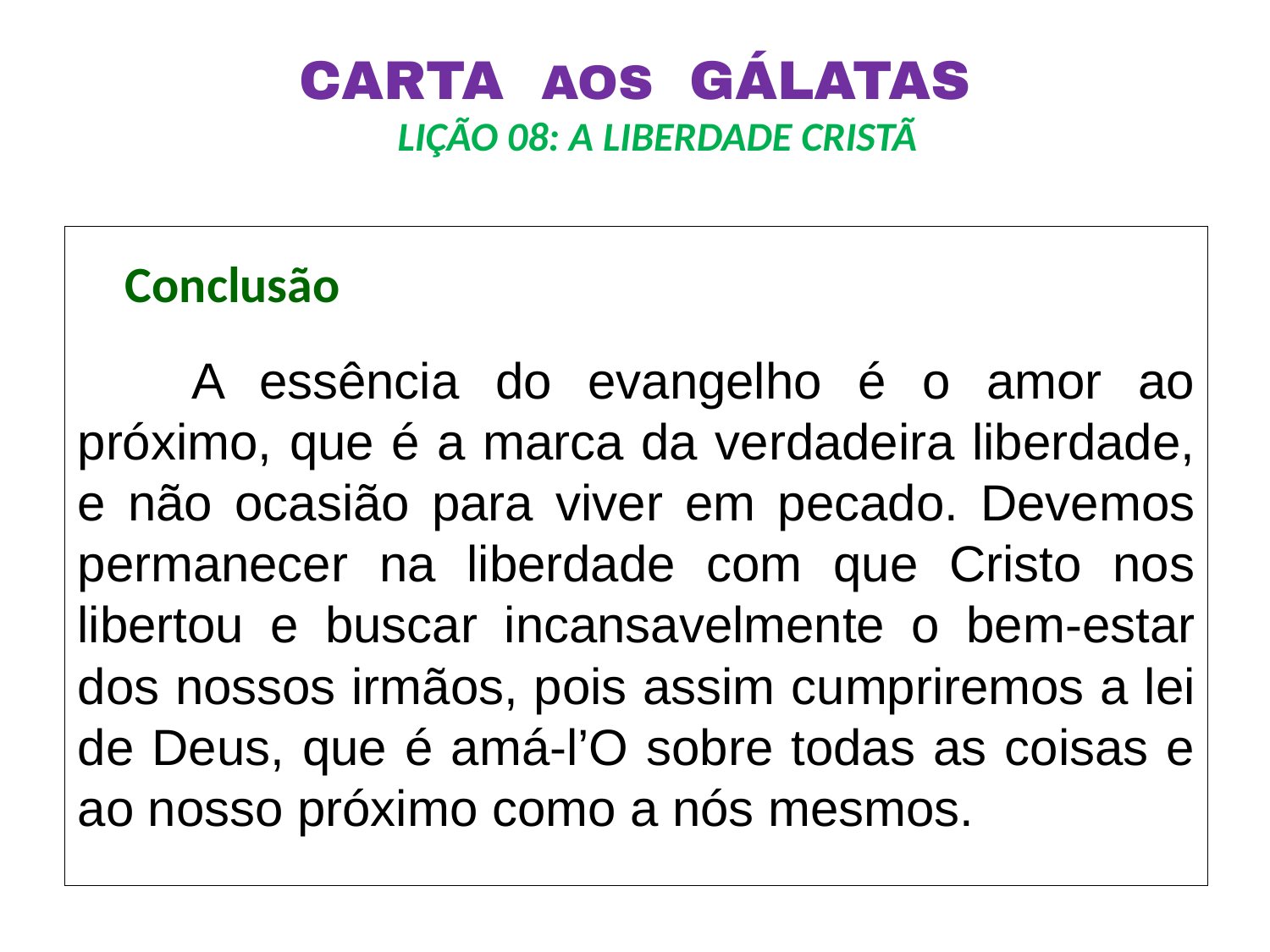

# CARTA  AOS  GÁLATAS LIÇÃO 08: A LIBERDADE CRISTÃ
   Conclusão

	A essência do evangelho é o amor ao próximo, que é a marca da verdadeira liberdade, e não ocasião para viver em pecado. Devemos permanecer na liberdade com que Cristo nos libertou e buscar incansavelmente o bem-estar dos nossos irmãos, pois assim cumpriremos a lei de Deus, que é amá-l’O sobre todas as coisas e ao nosso próximo como a nós mesmos.